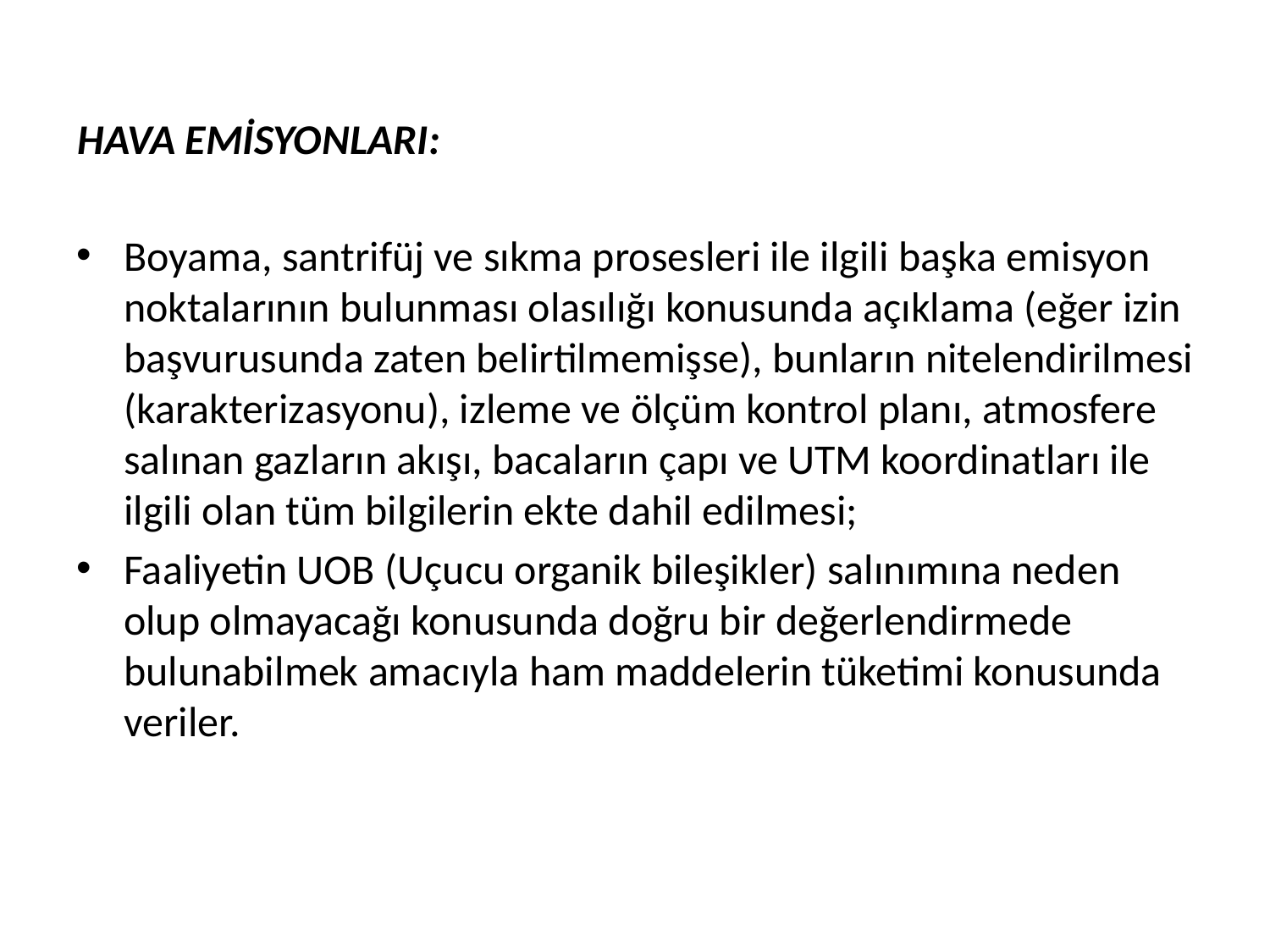

HAVA EMİSYONLARI:
Boyama, santrifüj ve sıkma prosesleri ile ilgili başka emisyon noktalarının bulunması olasılığı konusunda açıklama (eğer izin başvurusunda zaten belirtilmemişse), bunların nitelendirilmesi (karakterizasyonu), izleme ve ölçüm kontrol planı, atmosfere salınan gazların akışı, bacaların çapı ve UTM koordinatları ile ilgili olan tüm bilgilerin ekte dahil edilmesi;
Faaliyetin UOB (Uçucu organik bileşikler) salınımına neden olup olmayacağı konusunda doğru bir değerlendirmede bulunabilmek amacıyla ham maddelerin tüketimi konusunda veriler.